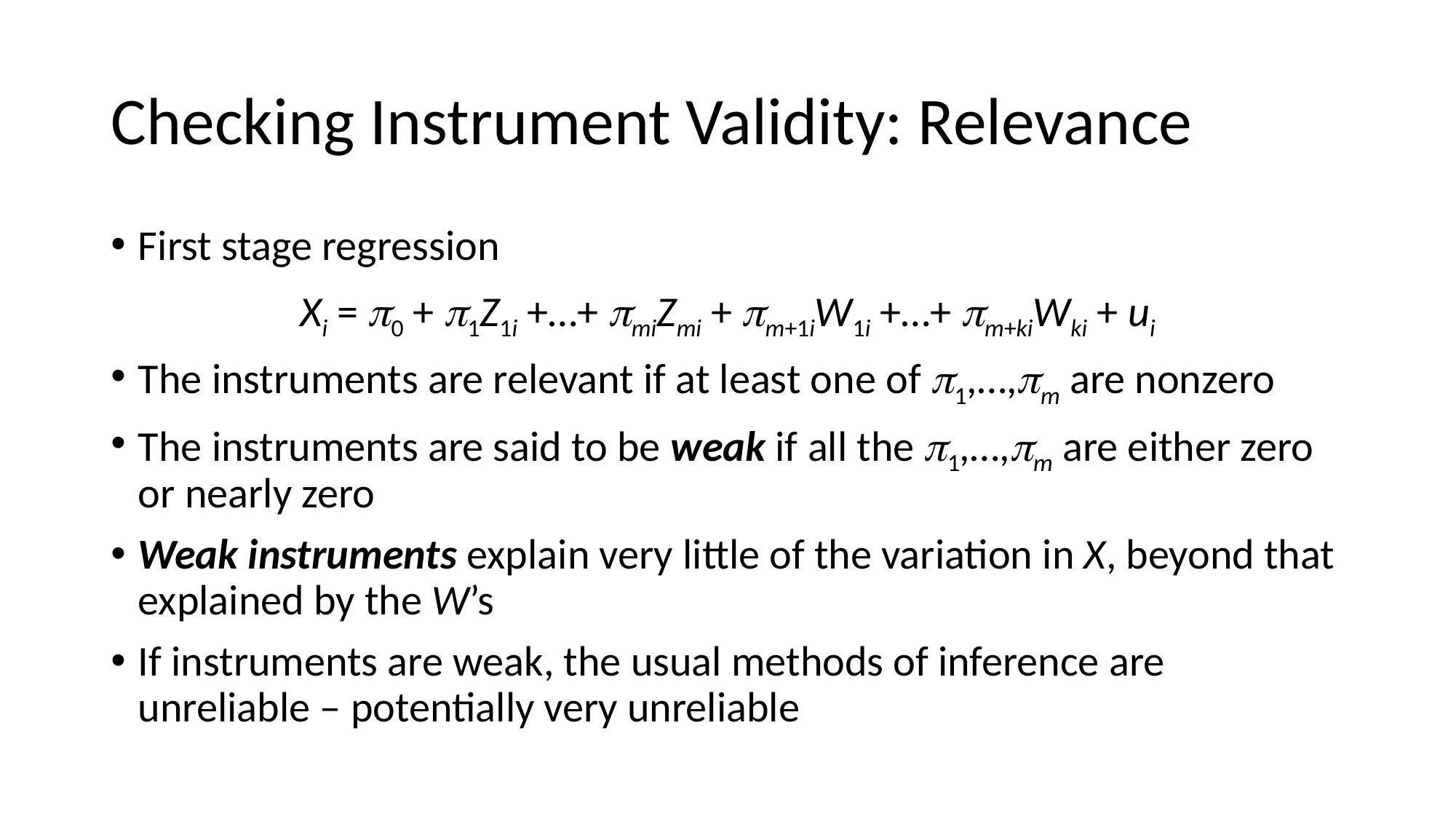

# Checking Instrument Validity: Relevance
First stage regression
Xi = π0 + π1Z1i +…+ πmiZmi + πm+1iW1i +…+ πm+kiWki + ui
The instruments are relevant if at least one of π1,…,πm are nonzero
The instruments are said to be weak if all the π1,…,πm are either zero or nearly zero
Weak instruments explain very little of the variation in X, beyond that explained by the W’s
If instruments are weak, the usual methods of inference are unreliable – potentially very unreliable